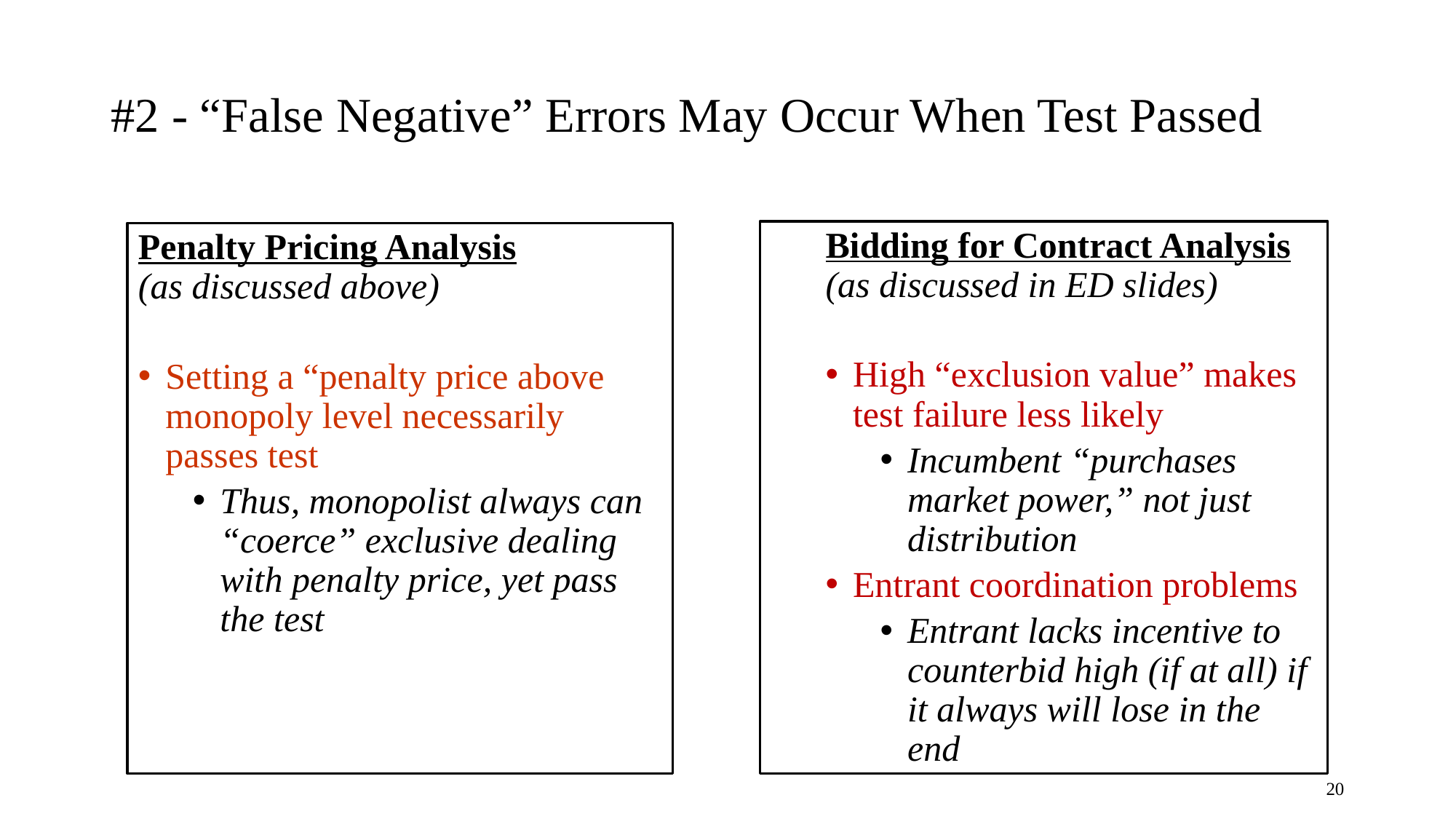

# #2 - “False Negative” Errors May Occur When Test Passed
Bidding for Contract Analysis
(as discussed in ED slides)
High “exclusion value” makes test failure less likely
Incumbent “purchases market power,” not just distribution
Entrant coordination problems
Entrant lacks incentive to counterbid high (if at all) if it always will lose in the end

Penalty Pricing Analysis
(as discussed above)
Setting a “penalty price above monopoly level necessarily passes test
Thus, monopolist always can “coerce” exclusive dealing with penalty price, yet pass the test
20